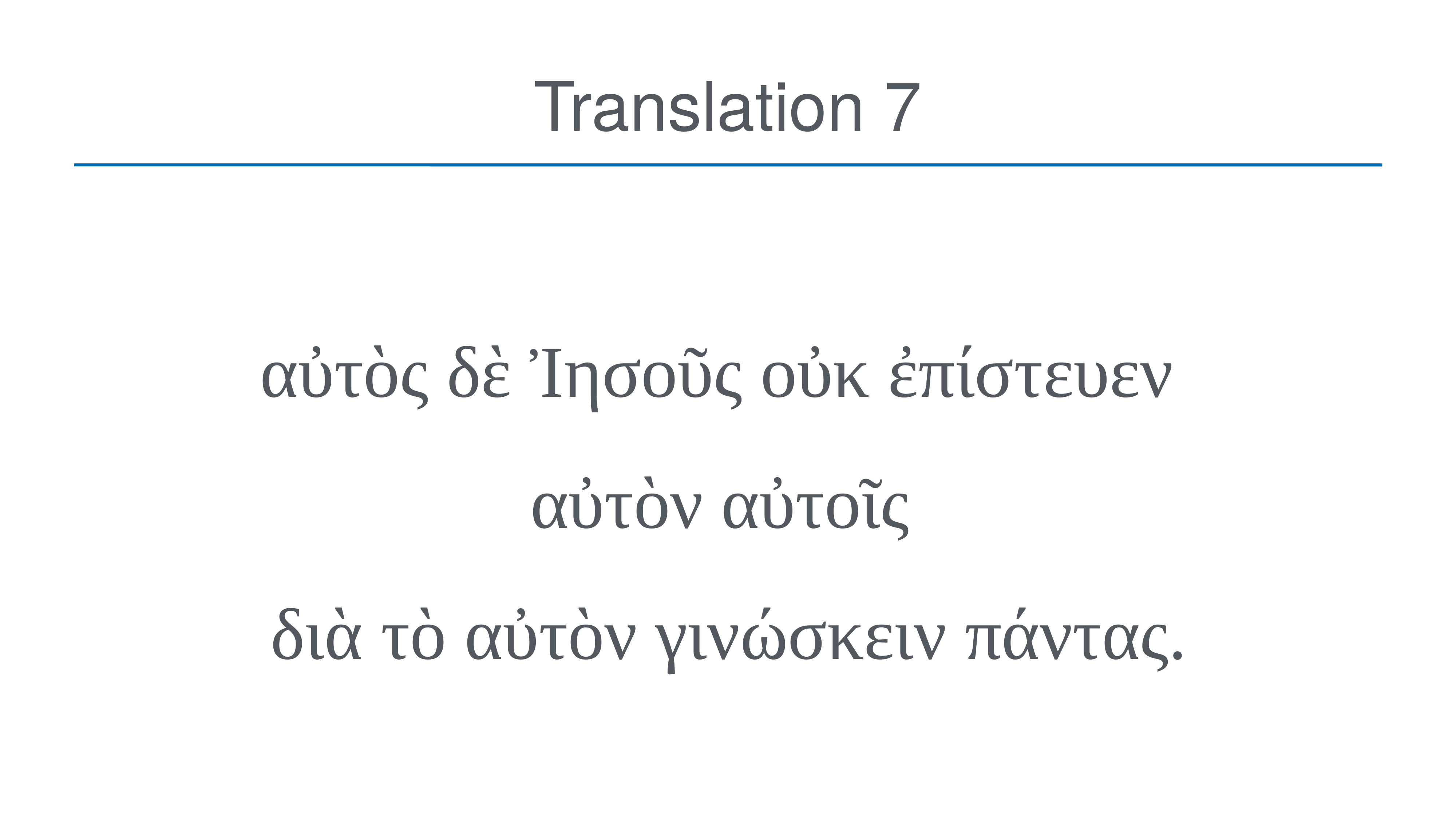

# Translation 7
αὐτὸς δὲ Ἰησοῦς οὐκ ἐπίστευεν 
αὐτὸν αὐτοῖς
διὰ τὸ αὐτὸν γινώσκειν πάντας.